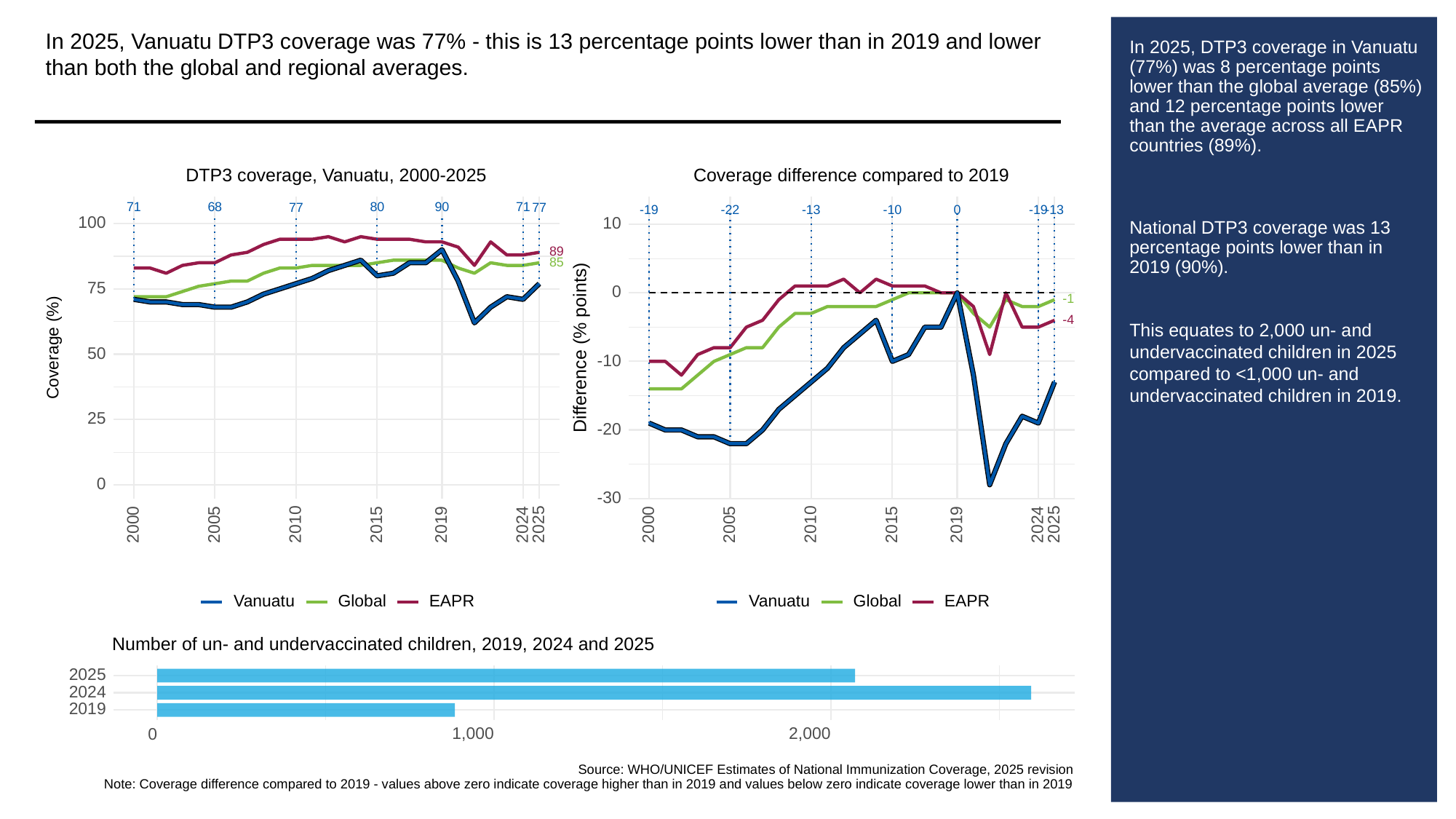

In 2025, Vanuatu DTP3 coverage was 77% - this is 13 percentage points lower than in 2019 and lower than both the global and regional averages.
# In 2025, DTP3 coverage in Vanuatu (77%) was 8 percentage points lower than the global average (85%) and 12 percentage points lower than the average across all EAPR countries (89%).

National DTP3 coverage was 13 percentage points lower than in 2019 (90%).

This equates to 2,000 un- and undervaccinated children in 2025 compared to <1,000 un- and undervaccinated children in 2019.

Coverage difference compared to 2019
DTP3 coverage, Vanuatu, 2000-2025

68
80
90
71
71
77
77
-13
-13
-19
-10
0
-19
-22

100
10

89

85

75
0

-1
-4

Difference (% points)
Coverage (%)
50

-10

25

-20

0

-30

2000
2005
2010
2015
2019
2024
2025
2000
2005
2010
2015
2019
2024
2025
Global
Global
Vanuatu
Vanuatu
EAPR
EAPR

Number of un- and undervaccinated children, 2019, 2024 and 2025

2025

2024

2019

1,000
2,000
0
Source: WHO/UNICEF Estimates of National Immunization Coverage, 2025 revision
Note: Coverage difference compared to 2019 - values above zero indicate coverage higher than in 2019 and values below zero indicate coverage lower than in 2019